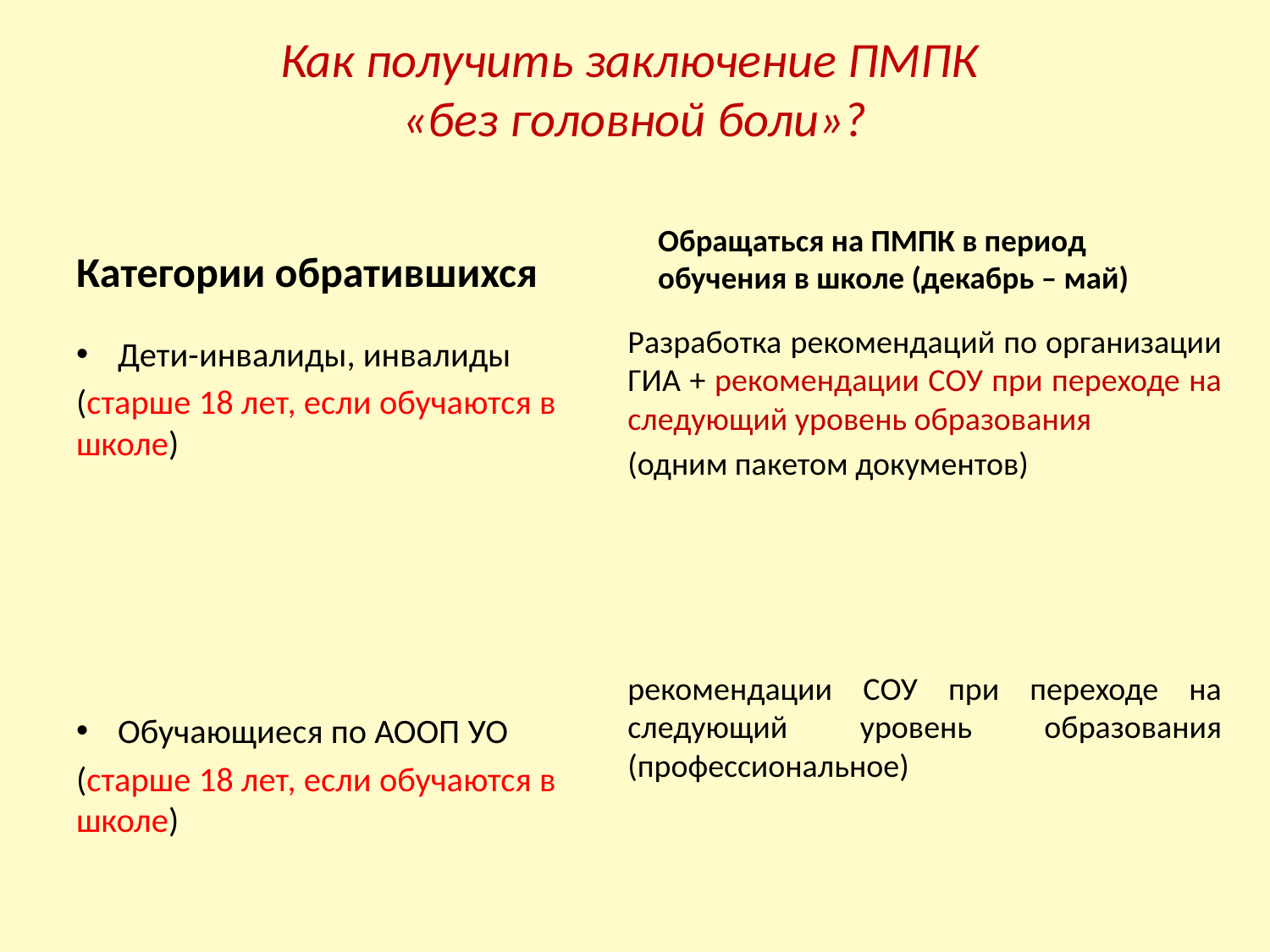

# Как получить заключение ПМПК «без головной боли»?
Категории обратившихся
Обращаться на ПМПК в период обучения в школе (декабрь – май)
Разработка рекомендаций по организации ГИА + рекомендации СОУ при переходе на следующий уровень образования
(одним пакетом документов)

рекомендации СОУ при переходе на следующий уровень образования (профессиональное)

Дети-инвалиды, инвалиды
(старше 18 лет, если обучаются в школе)

Обучающиеся по АООП УО
(старше 18 лет, если обучаются в школе)